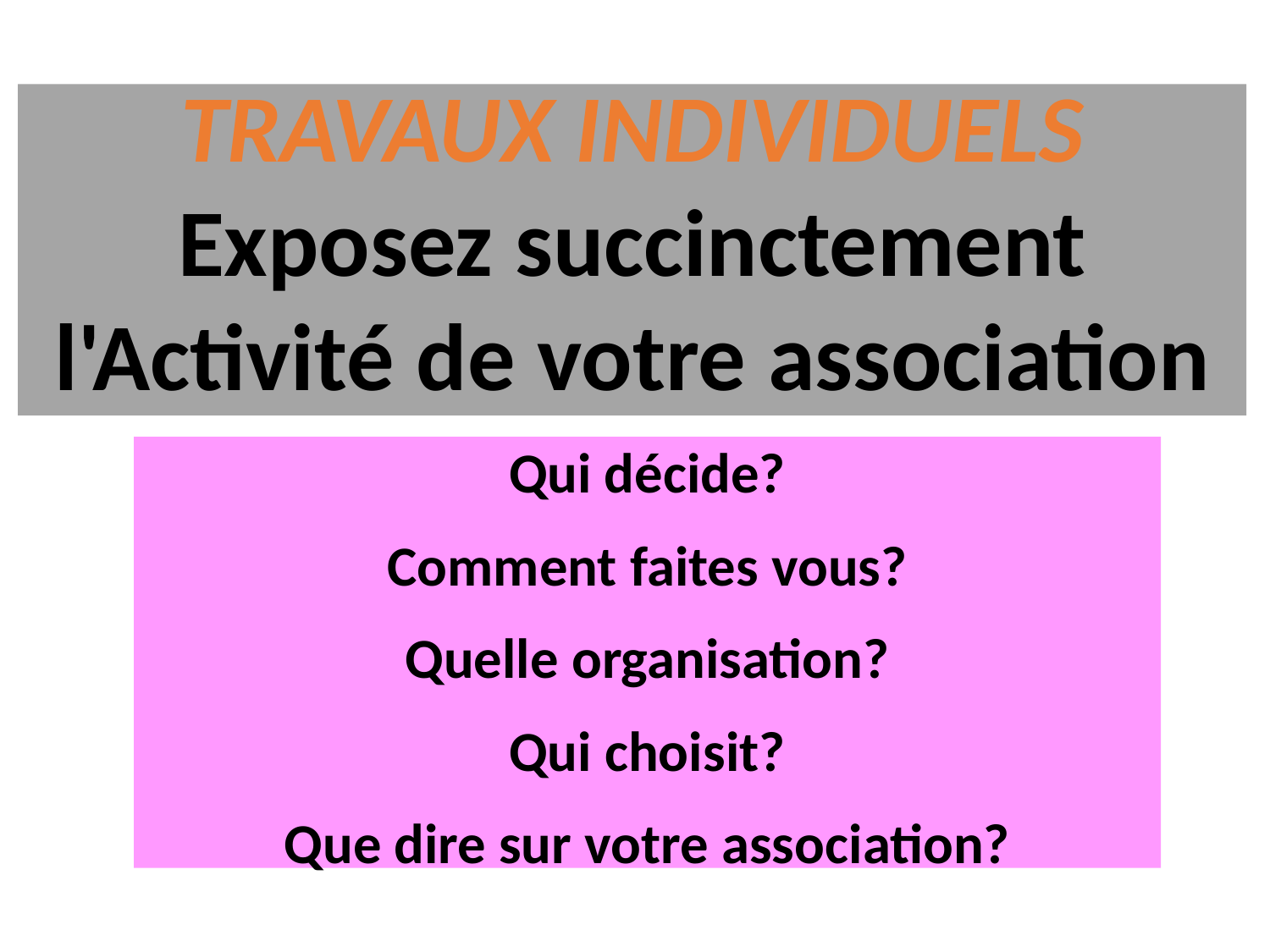

# TRAVAUX INDIVIDUELS Exposez succinctement l'Activité de votre association
Qui décide?
Comment faites vous?
Quelle organisation?
Qui choisit?
Que dire sur votre association?